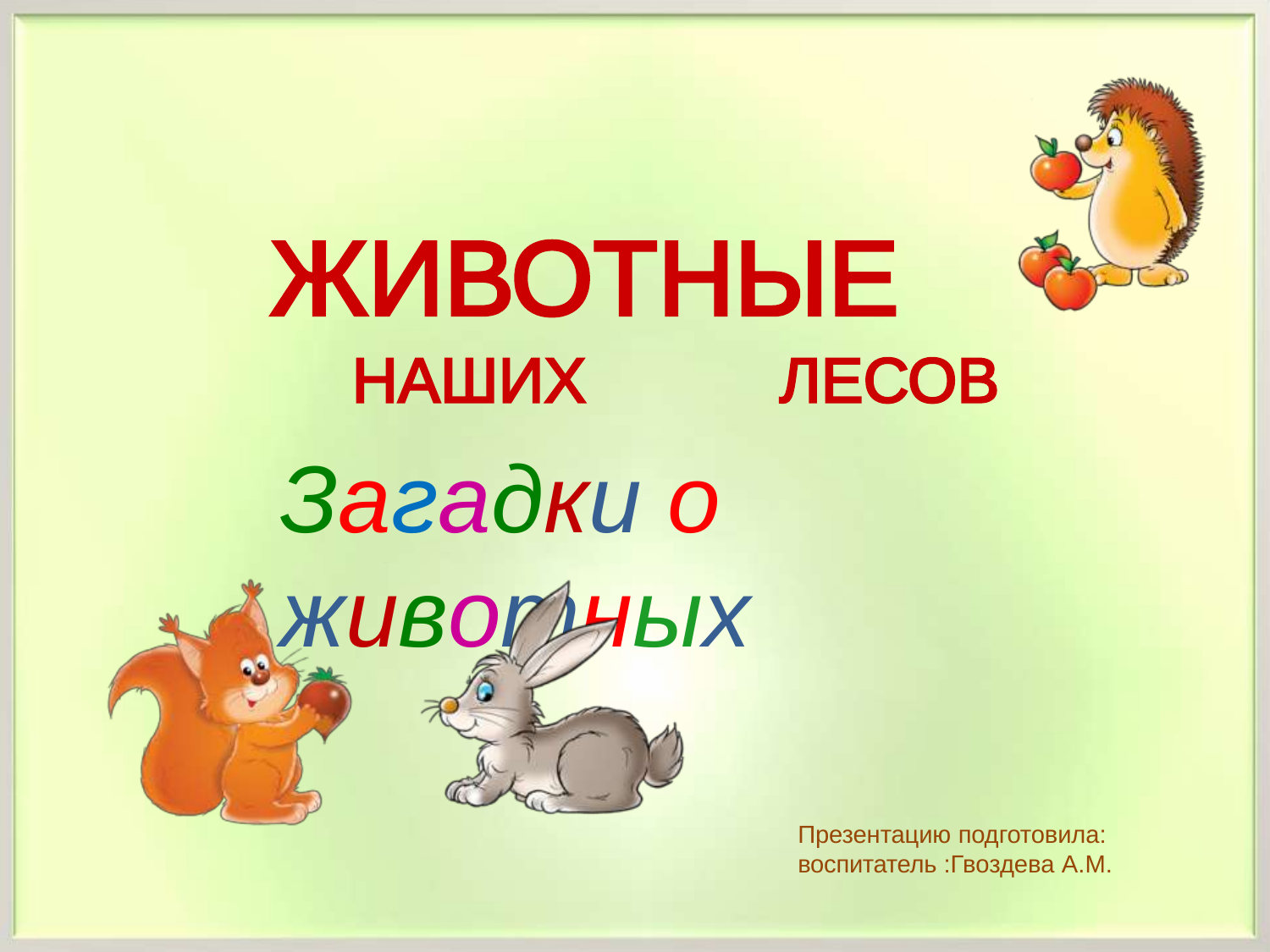

# ЖИВОТНЫЕ
НАШИХ	ЛЕСОВ
Загадки о животных

Презентацию подготовила:  воспитатель :Гвоздева А.М.